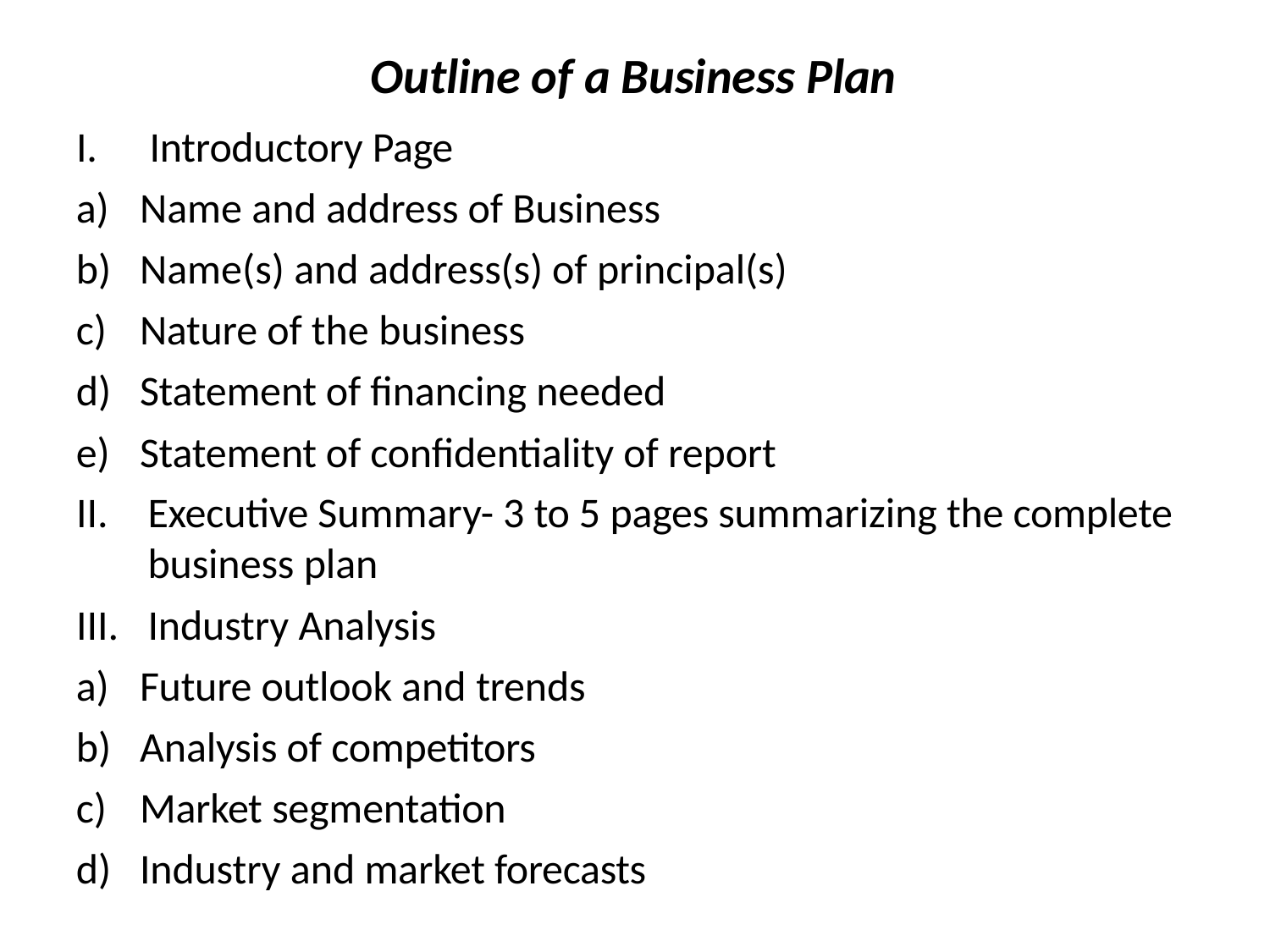

# Outline of a Business Plan
I.	Introductory Page
Name and address of Business
Name(s) and address(s) of principal(s)
Nature of the business
Statement of financing needed
Statement of confidentiality of report
Executive Summary- 3 to 5 pages summarizing the complete  business plan
Industry Analysis
Future outlook and trends
Analysis of competitors
Market segmentation
Industry and market forecasts